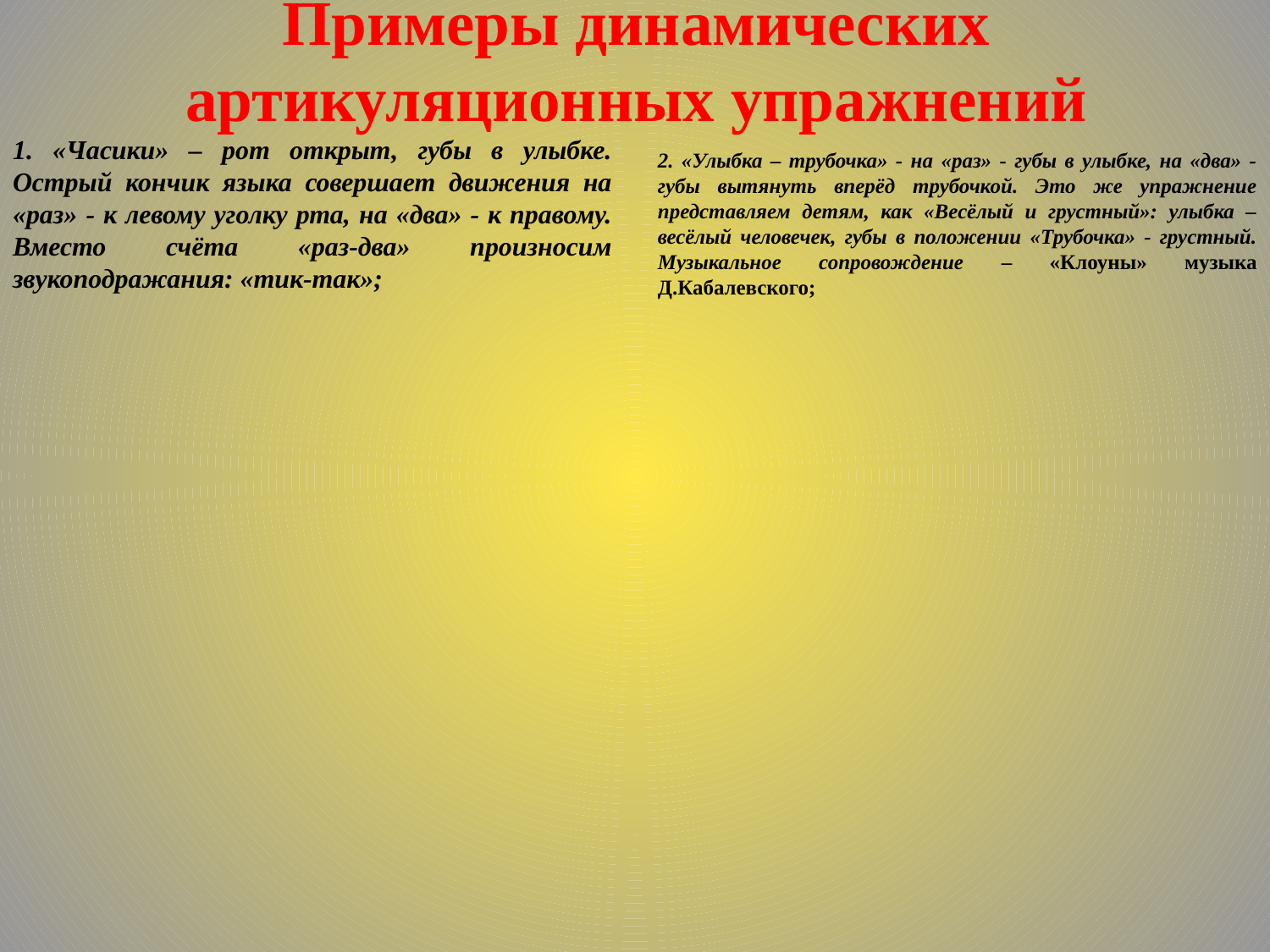

# Примеры динамических артикуляционных упражнений

2. «Улыбка – трубочка» - на «раз» - губы в улыбке, на «два» - губы вытянуть вперёд трубочкой. Это же упражнение представляем детям, как «Весёлый и грустный»: улыбка – весёлый человечек, губы в положении «Трубочка» - грустный. Музыкальное сопровождение – «Клоуны» музыка Д.Кабалевского;

1. «Часики» – рот открыт, губы в улыбке. Острый кончик языка совершает движения на «раз» - к левому уголку рта, на «два» - к правому. Вместо счёта «раз-два» произносим звукоподражания: «тик-так»;